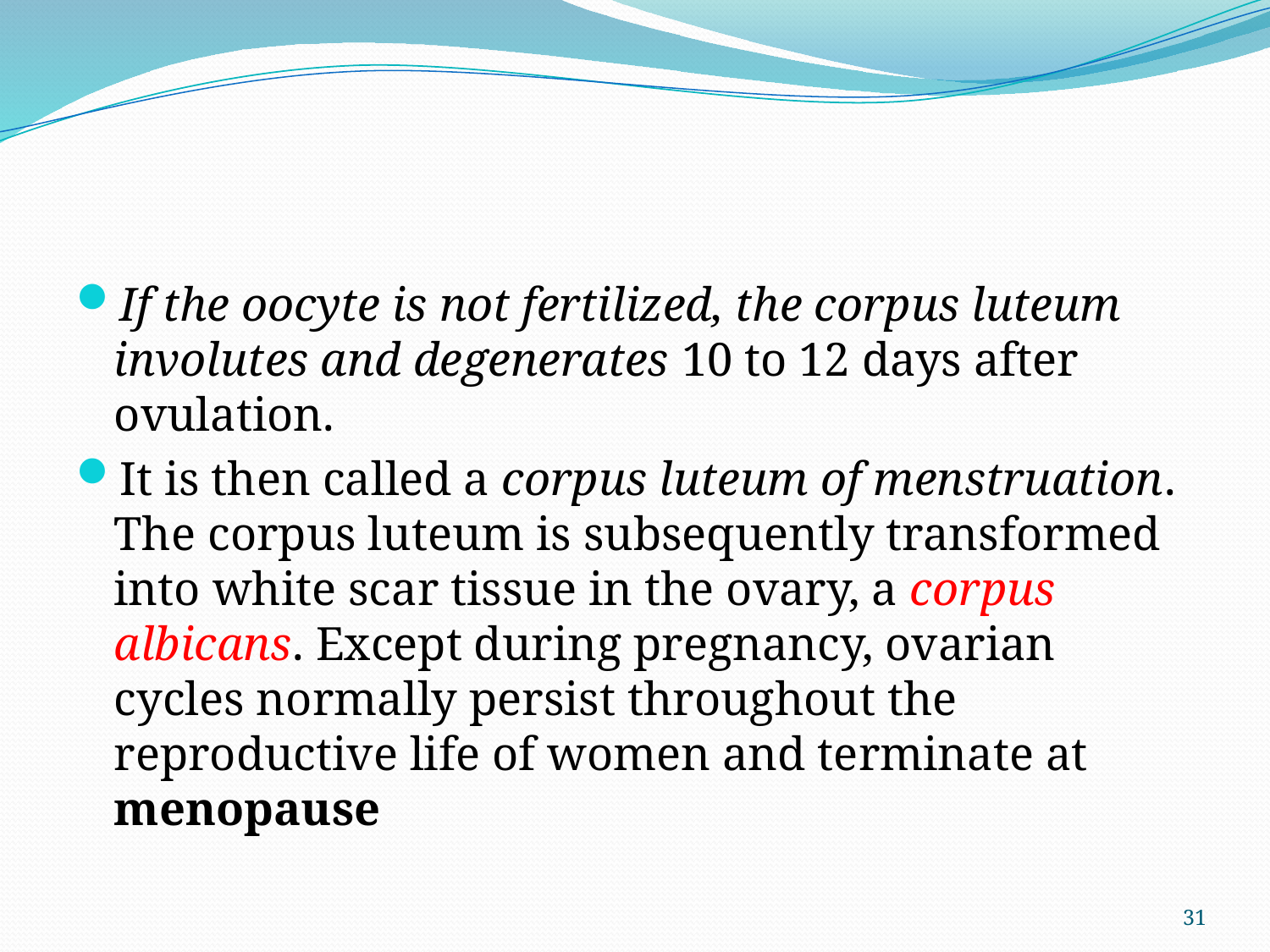

#
If the oocyte is not fertilized, the corpus luteum involutes and degenerates 10 to 12 days after ovulation.
It is then called a corpus luteum of menstruation. The corpus luteum is subsequently transformed into white scar tissue in the ovary, a corpus albicans. Except during pregnancy, ovarian cycles normally persist throughout the reproductive life of women and terminate at menopause
31